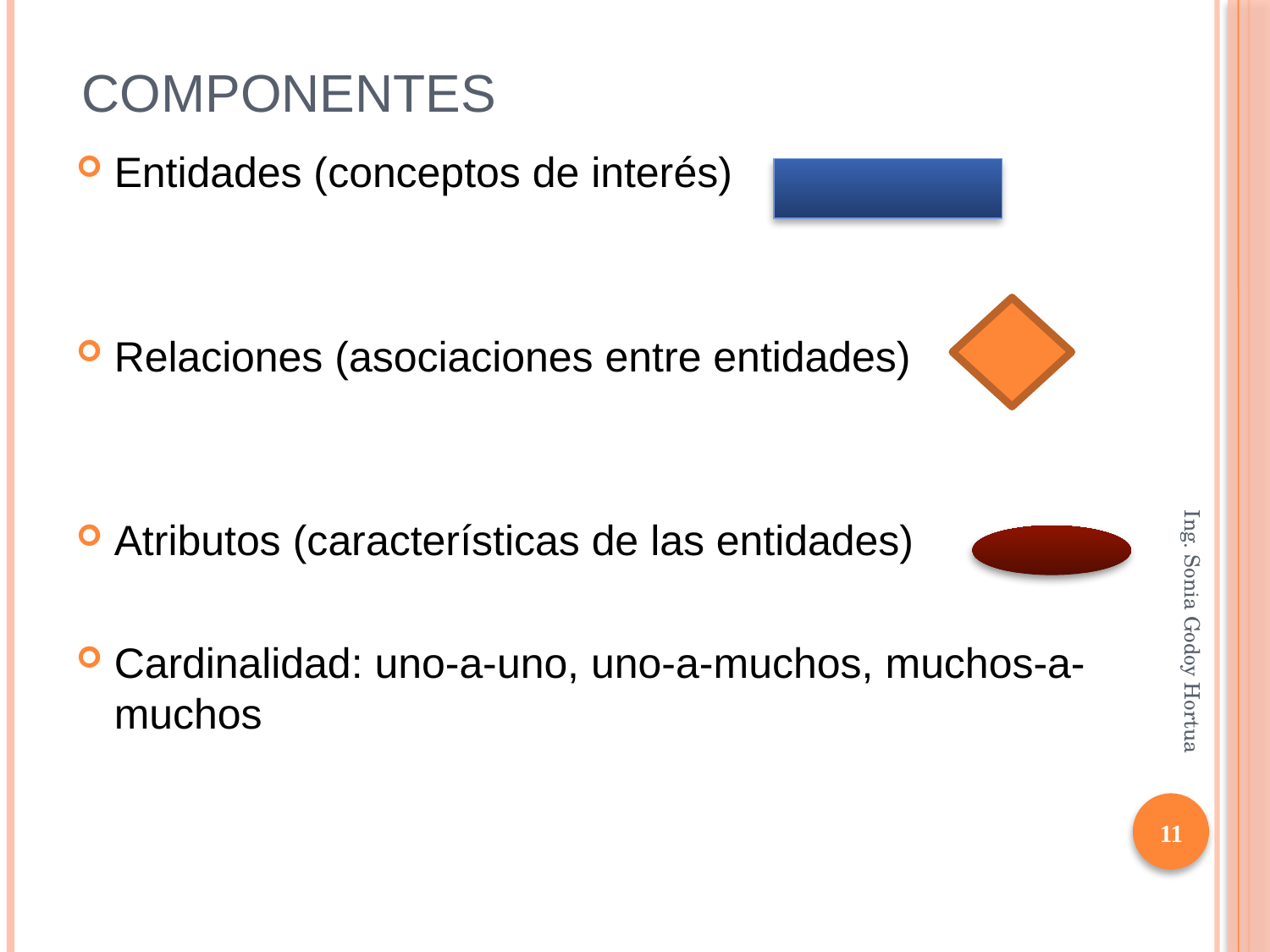

# COMPONENTES
Entidades (conceptos de interés)

Relaciones (asociaciones entre entidades)

Atributos (características de las entidades)

Cardinalidad: uno-a-uno, uno-a-muchos, muchos-a-muchos

Ing. Sonia Godoy Hortua

11